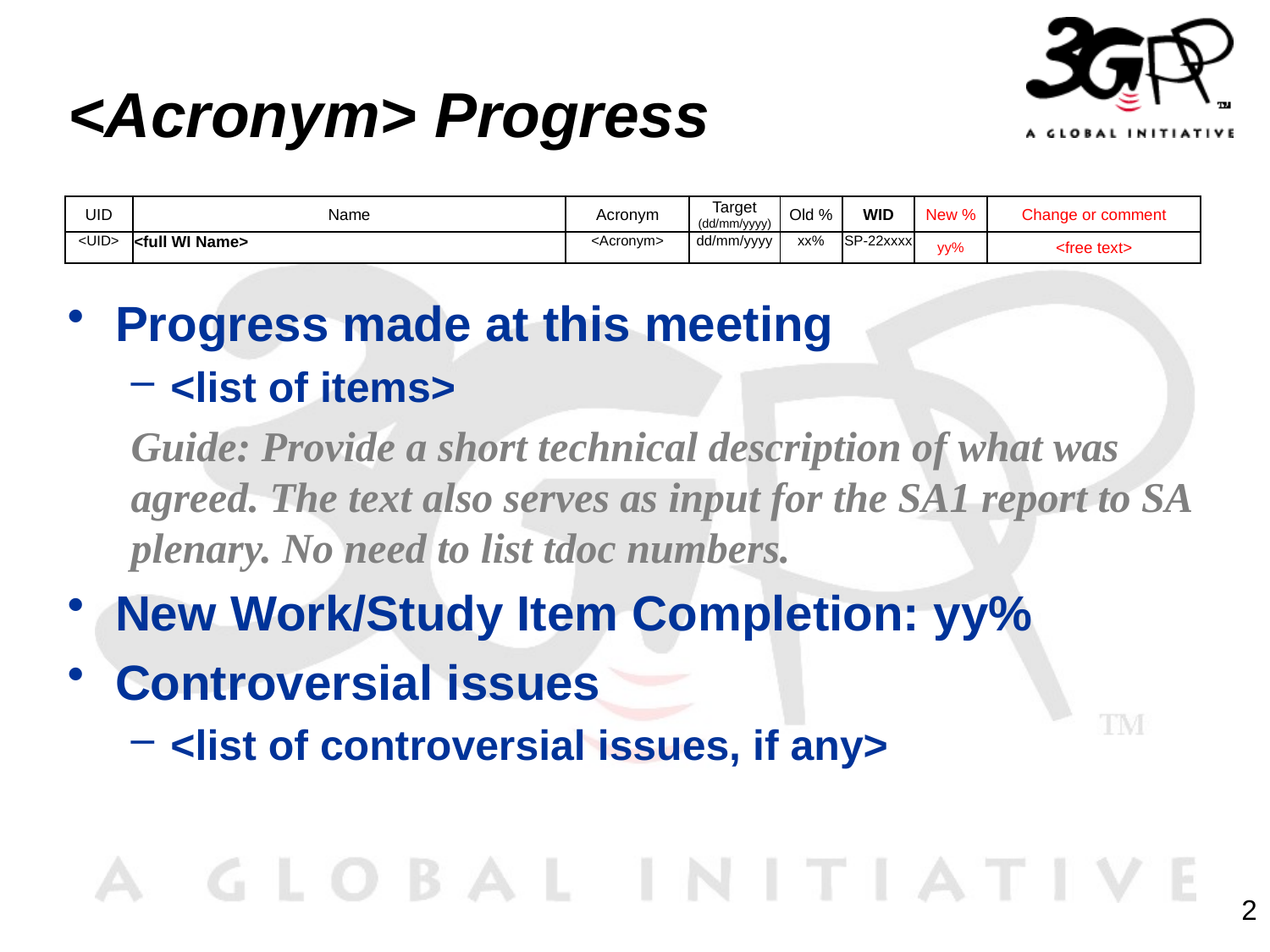

# <Acronym> Progress
| UID | Name | Acronym | Target (dd/mm/yyyy) | Old % | WID | New % | Change or comment |
| --- | --- | --- | --- | --- | --- | --- | --- |
| <UID> | <full WI Name> | <Acronym> | dd/mm/yyyy | xx% | SP-22xxxx | yy% | <free text> |
Progress made at this meeting
<list of items>
Guide: Provide a short technical description of what was agreed. The text also serves as input for the SA1 report to SA plenary. No need to list tdoc numbers.
New Work/Study Item Completion: yy%
Controversial issues
<list of controversial issues, if any>
2